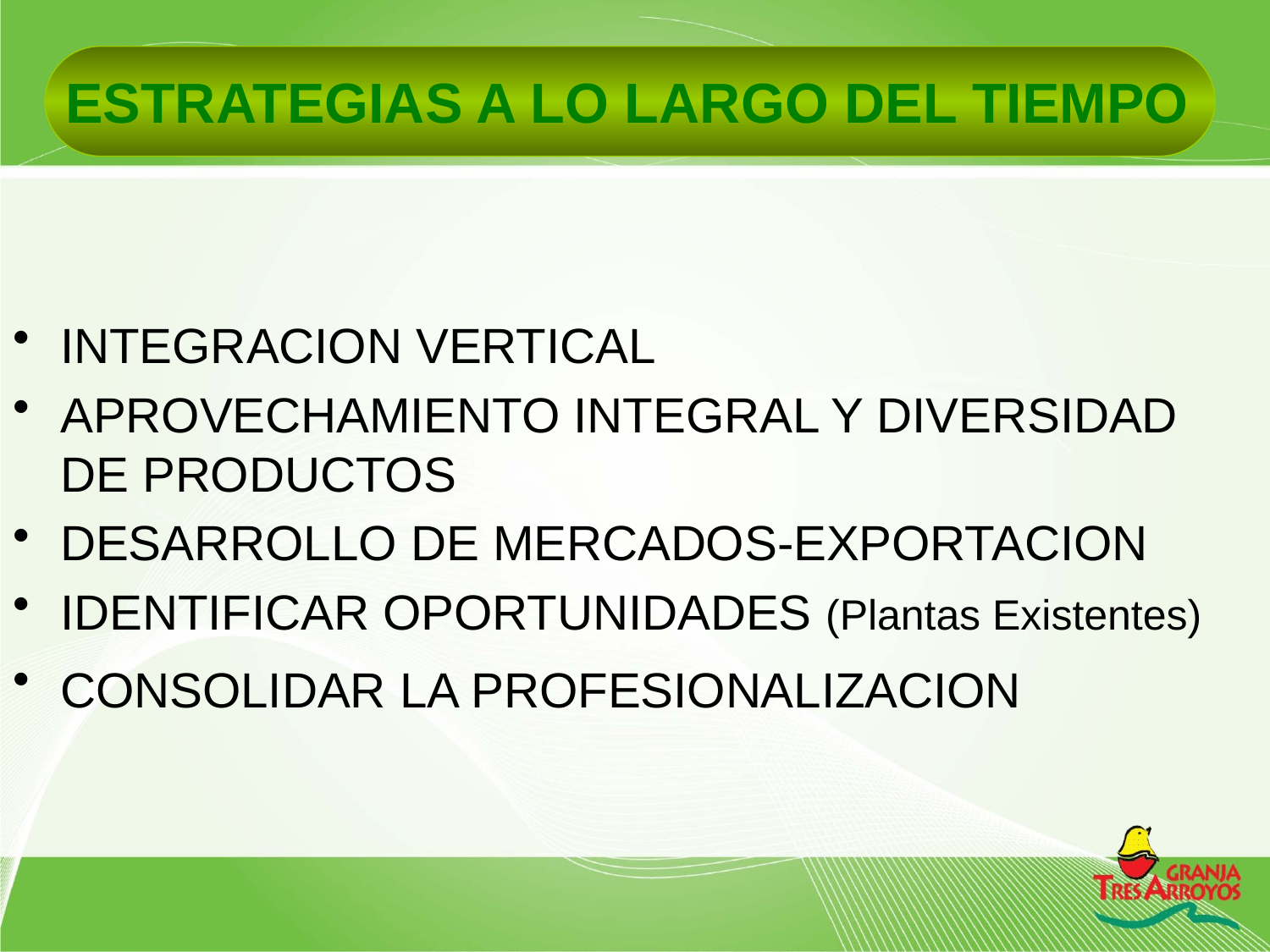

# ESTRATEGIAS A LO LARGO DEL TIEMPO

INTEGRACION VERTICAL
APROVECHAMIENTO INTEGRAL Y DIVERSIDAD DE PRODUCTOS
DESARROLLO DE MERCADOS-EXPORTACION
IDENTIFICAR OPORTUNIDADES (Plantas Existentes)
CONSOLIDAR LA PROFESIONALIZACION